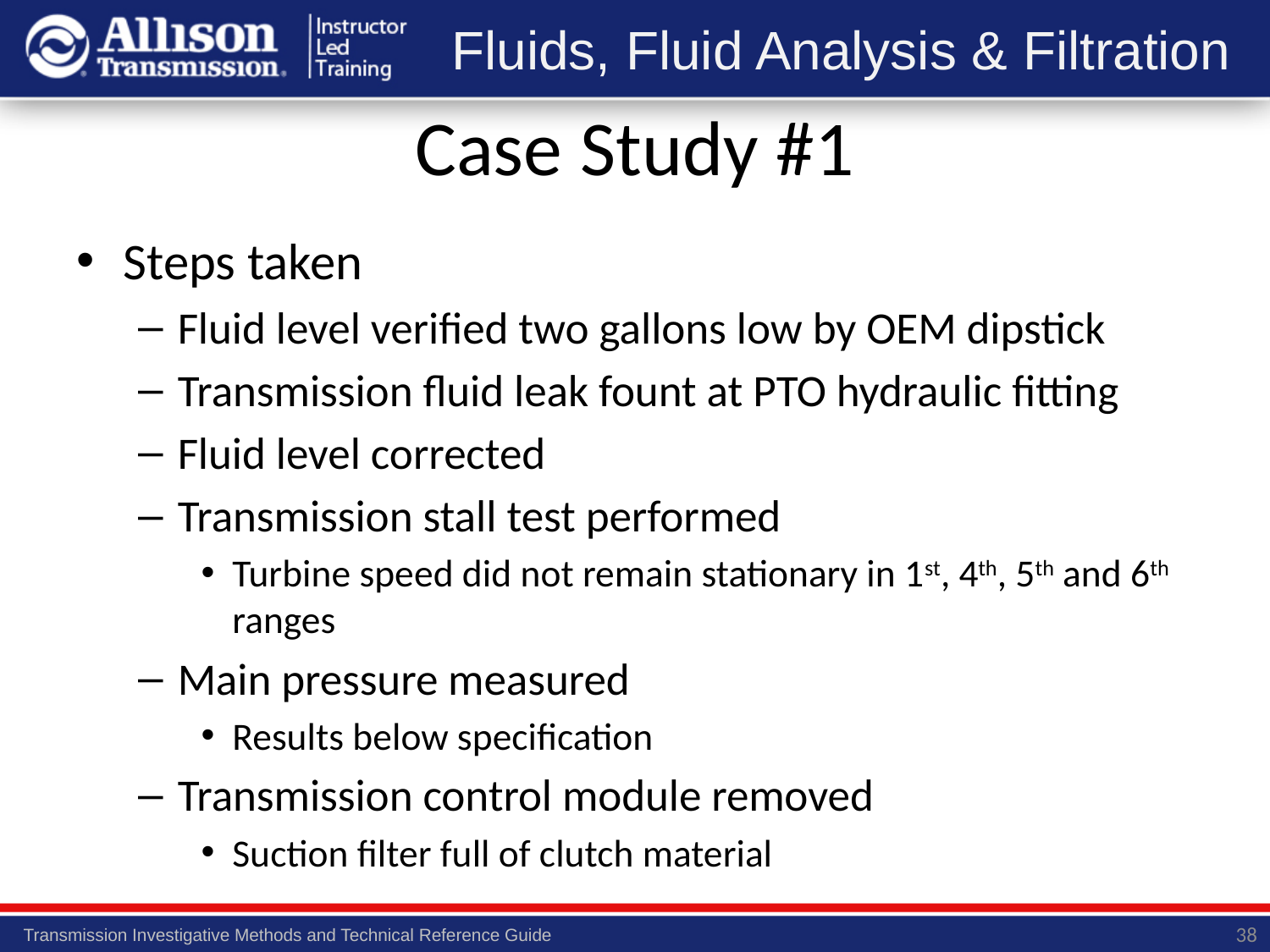

# Case Study #1
Steps taken
Fluid level verified two gallons low by OEM dipstick
Transmission fluid leak fount at PTO hydraulic fitting
Fluid level corrected
Transmission stall test performed
Turbine speed did not remain stationary in 1st, 4th, 5th and 6th ranges
Main pressure measured
Results below specification
Transmission control module removed
Suction filter full of clutch material

38